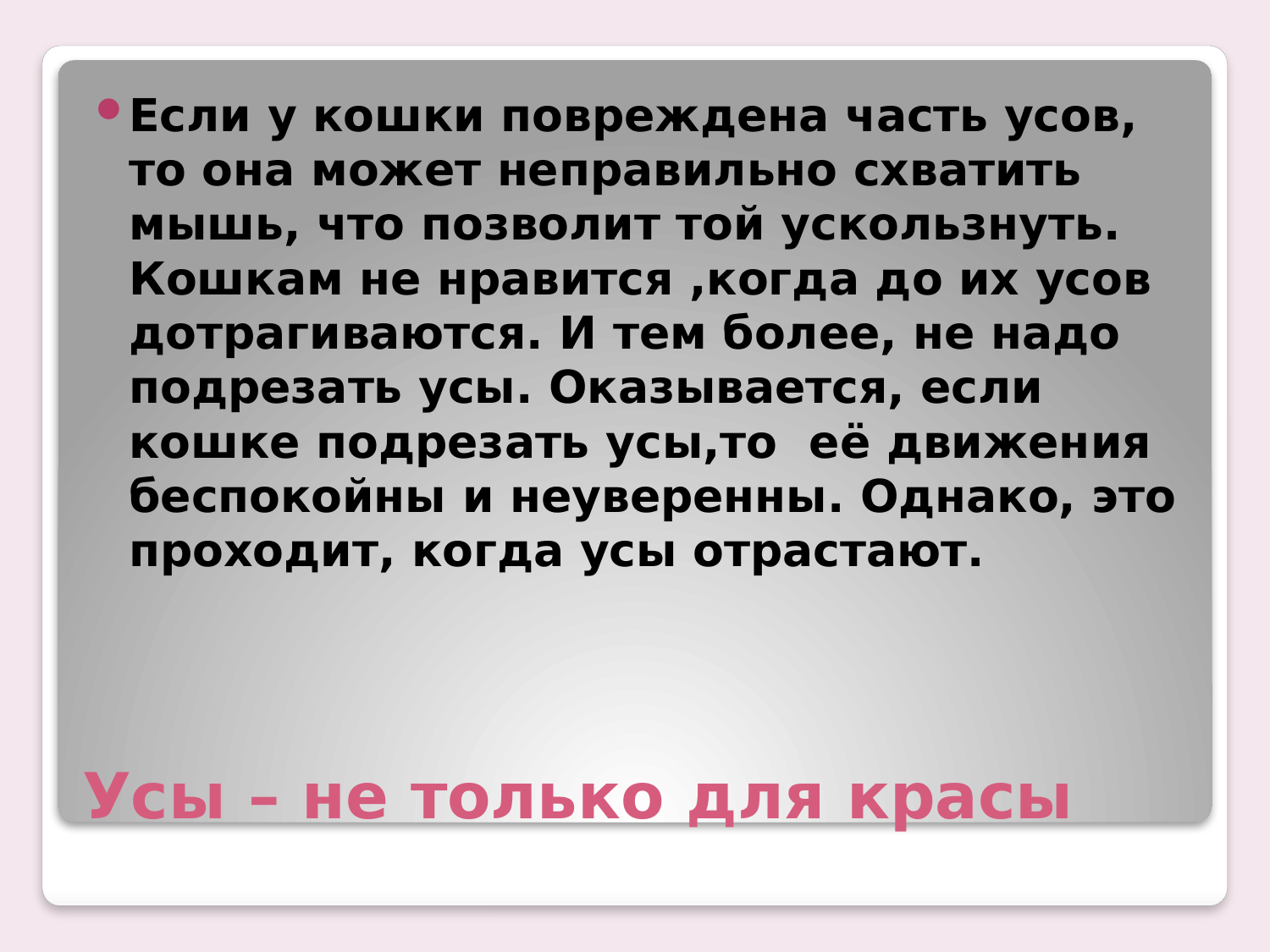

Если у кошки повреждена часть усов, то она может неправильно схватить мышь, что позволит той ускользнуть. Кошкам не нравится ,когда до их усов дотрагиваются. И тем более, не надо подрезать усы. Оказывается, если кошке подрезать усы,то  её движения  беспокойны и неуверенны. Однако, это проходит, когда усы отрастают.
# Усы – не только для красы